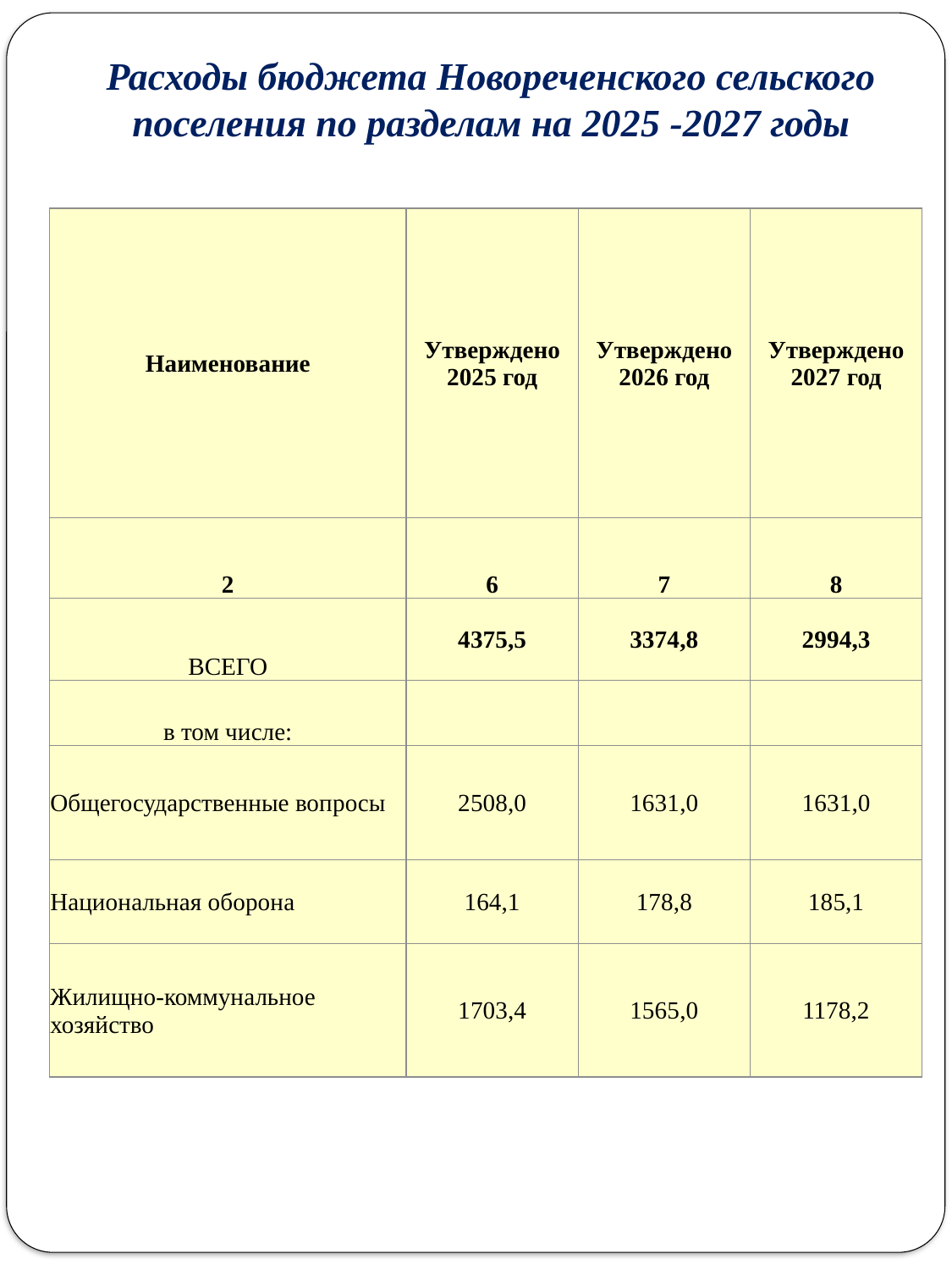

Расходы бюджета Новореченского сельского поселения по разделам на 2025 -2027 годы
(тыс. рублей)
| Наименование | Утверждено 2025 год | Утверждено 2026 год | Утверждено 2027 год |
| --- | --- | --- | --- |
| 2 | 6 | 7 | 8 |
| ВСЕГО | 4375,5 | 3374,8 | 2994,3 |
| в том числе: |  |  |  |
| Общегосударственные вопросы | 2508,0 | 1631,0 | 1631,0 |
| Национальная оборона | 164,1 | 178,8 | 185,1 |
| Жилищно-коммунальное хозяйство | 1703,4 | 1565,0 | 1178,2 |